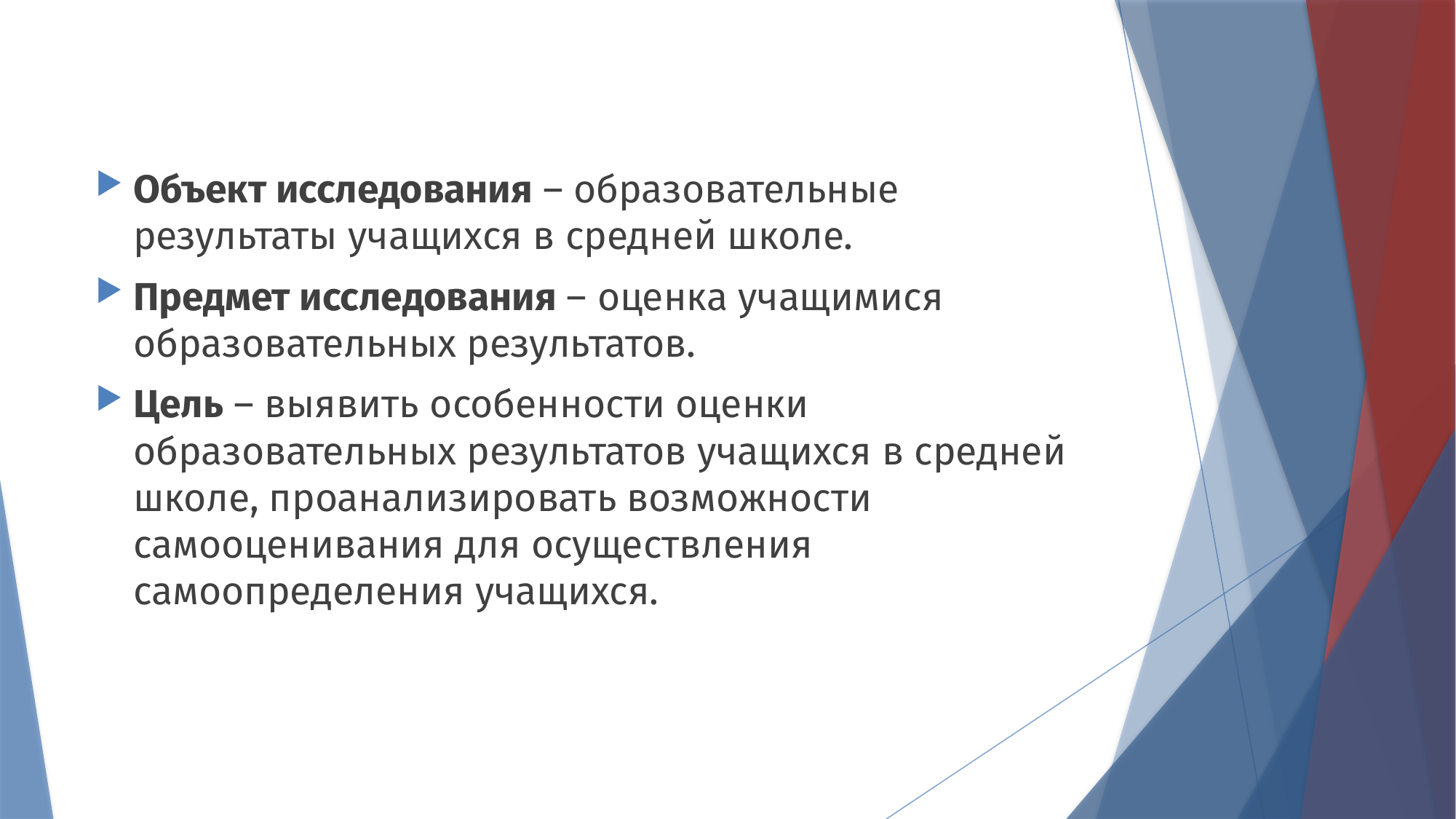

Объект исследования – образовательные результаты учащихся в средней школе.
Предмет исследования – оценка учащимися образовательных результатов.
Цель – выявить особенности оценки образовательных результатов учащихся в средней школе, проанализировать возможности самооценивания для осуществления самоопределения учащихся.